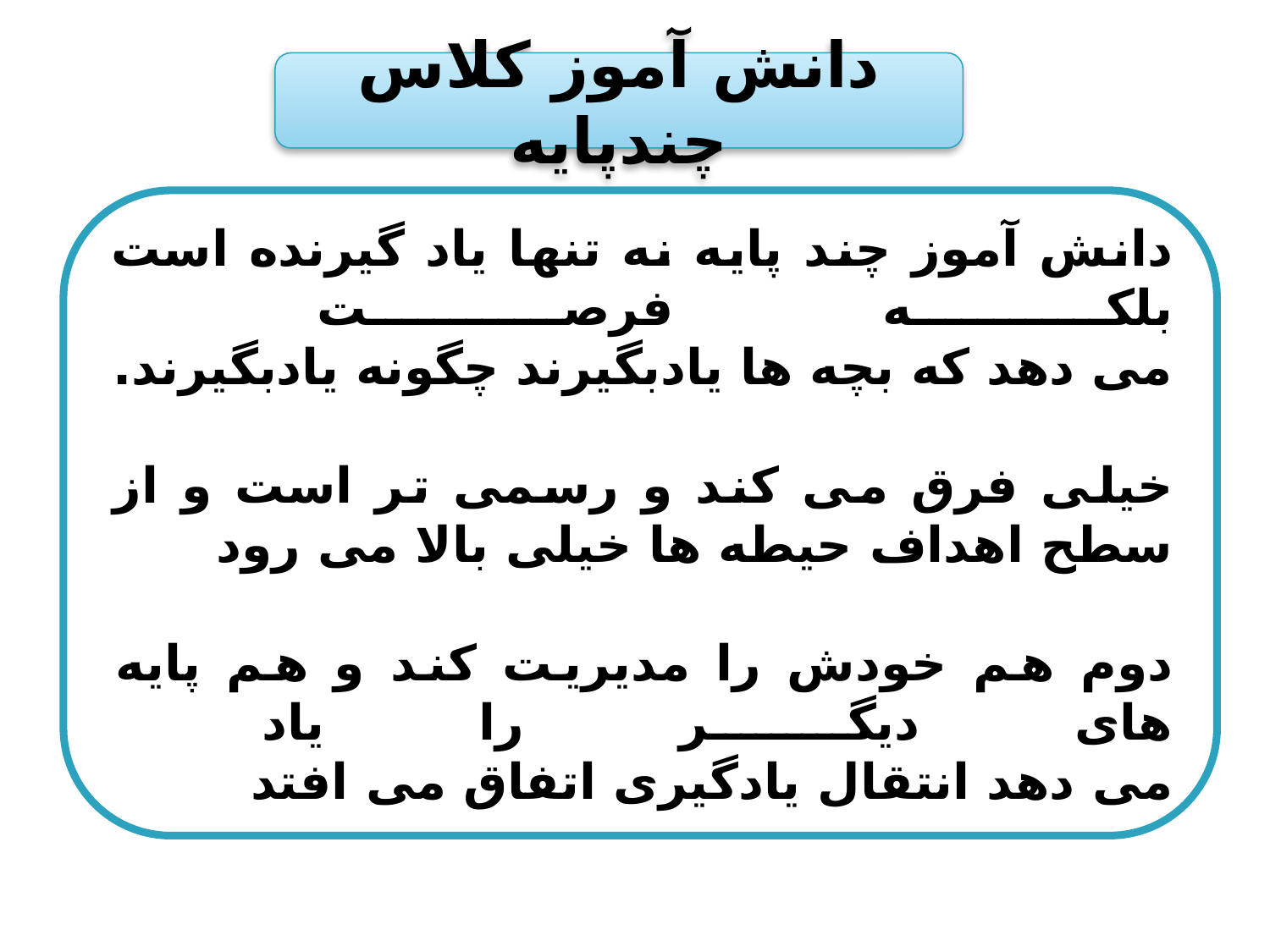

دانش آموز کلاس چندپایه
دانش آموز چند پایه نه تنها یاد گیرنده است بلکه فرصت
می دهد که بچه ها یادبگیرند چگونه یادبگیرند.

خیلی فرق می کند و رسمی تر است و از سطح اهداف حیطه ها خیلی بالا می رود

دوم هم خودش را مدیریت کند و هم پایه های دیگر را یاد
می دهد انتقال یادگیری اتفاق می افتد